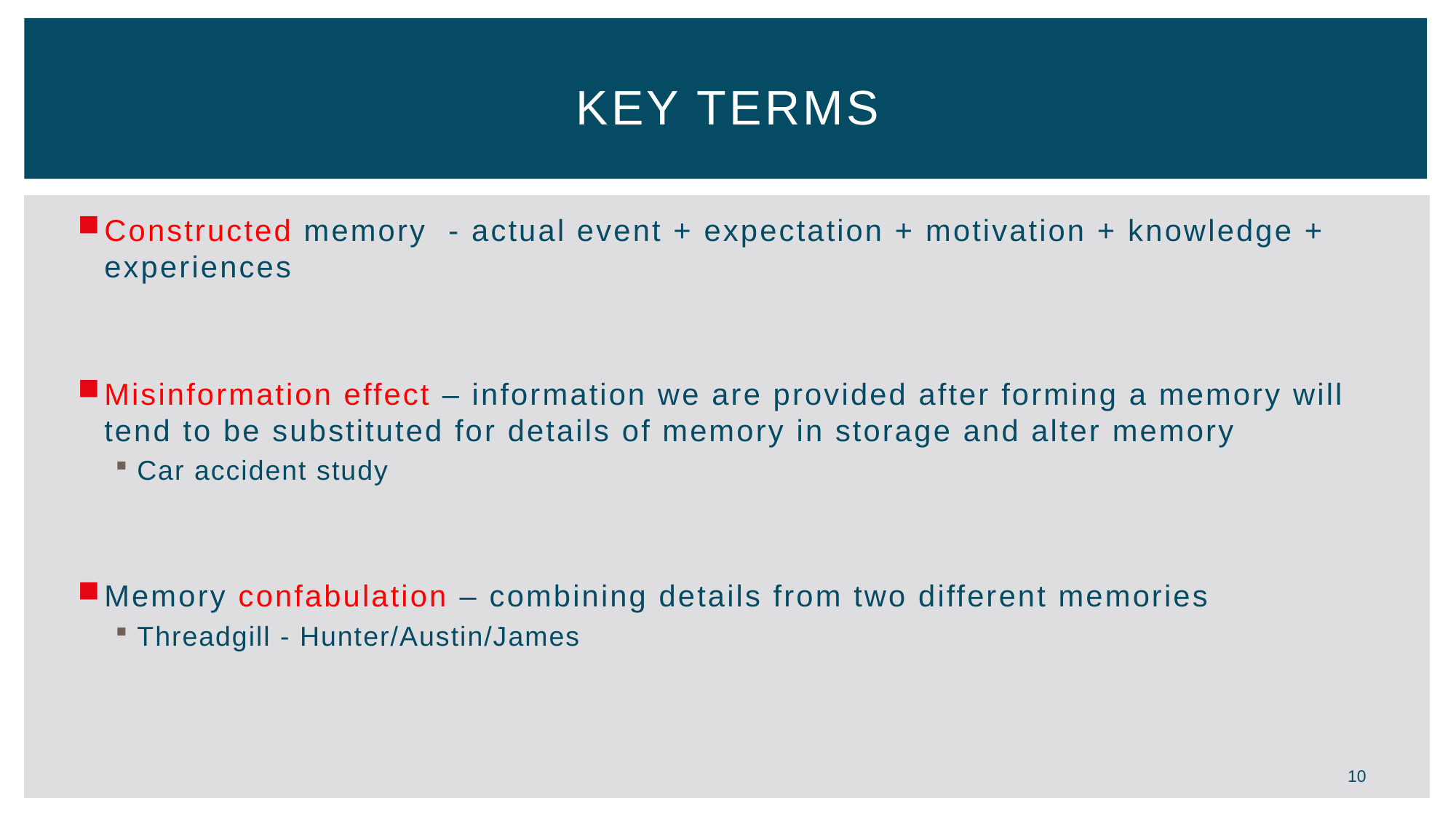

# Key terms
Constructed memory  - actual event + expectation + motivation + knowledge + experiences

Misinformation effect – information we are provided after forming a memory will tend to be substituted for details of memory in storage and alter memory
Car accident study

Memory confabulation – combining details from two different memories
Threadgill - Hunter/Austin/James

10